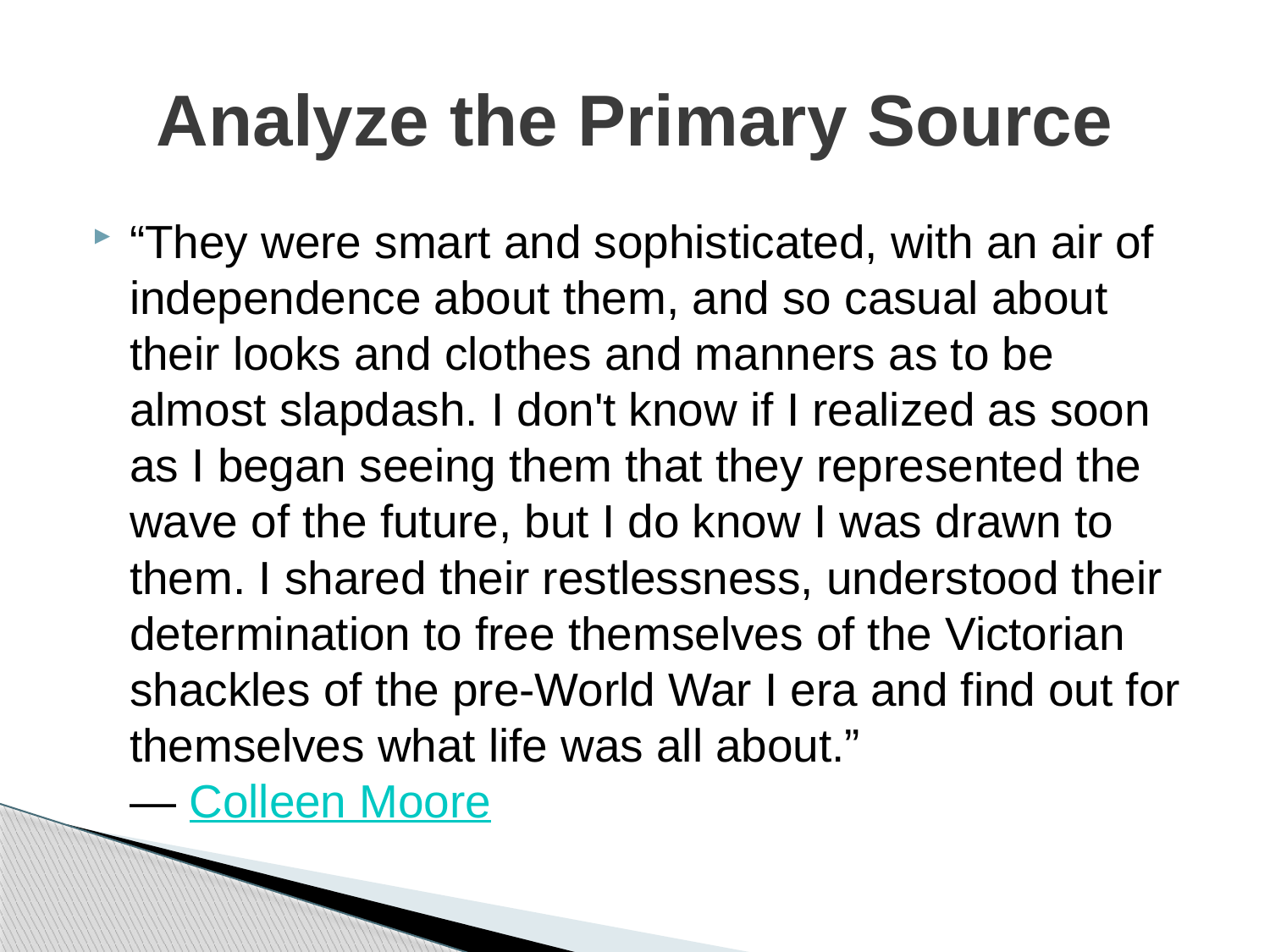

# Analyze the Primary Source
“They were smart and sophisticated, with an air of independence about them, and so casual about their looks and clothes and manners as to be almost slapdash. I don't know if I realized as soon as I began seeing them that they represented the wave of the future, but I do know I was drawn to them. I shared their restlessness, understood their determination to free themselves of the Victorian shackles of the pre-World War I era and find out for themselves what life was all about.”
― Colleen Moore